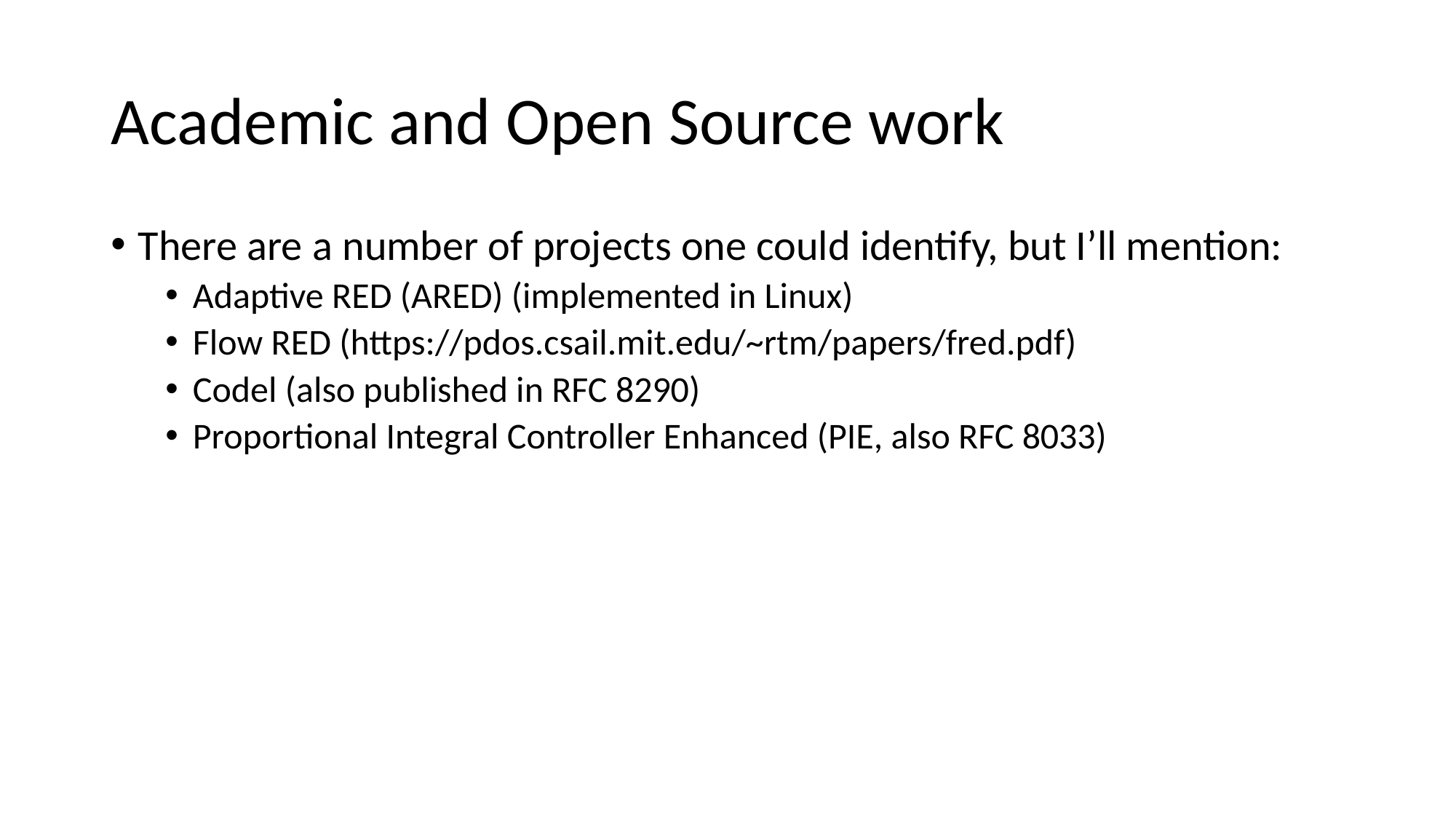

# Academic and Open Source work
There are a number of projects one could identify, but I’ll mention:
Adaptive RED (ARED) (implemented in Linux)
Flow RED (https://pdos.csail.mit.edu/~rtm/papers/fred.pdf)
Codel (also published in RFC 8290)
Proportional Integral Controller Enhanced (PIE, also RFC 8033)